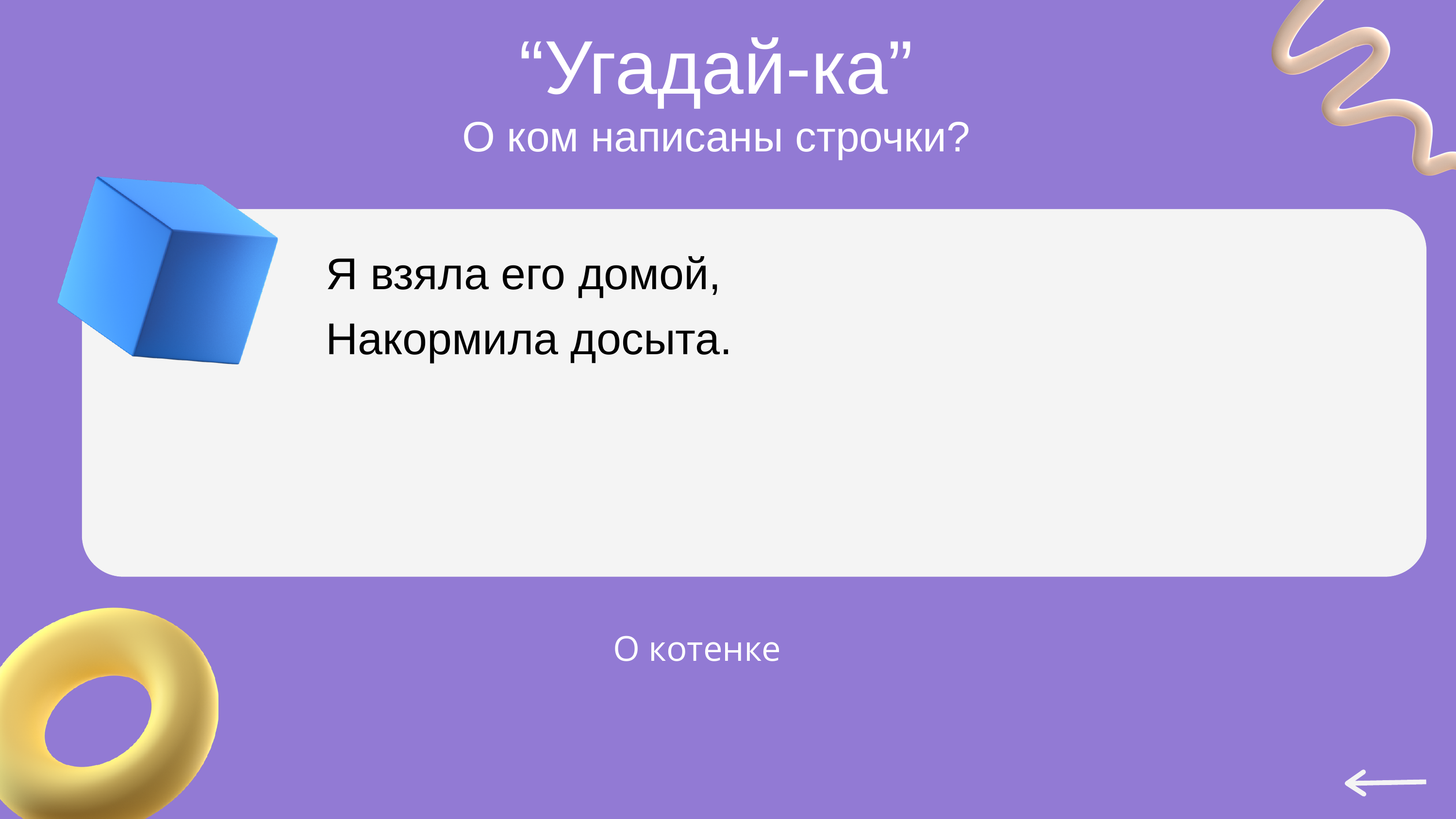

“Угадай-ка”
О ком написаны строчки?

Я взяла его домой,
Накормила досыта.

О котенке